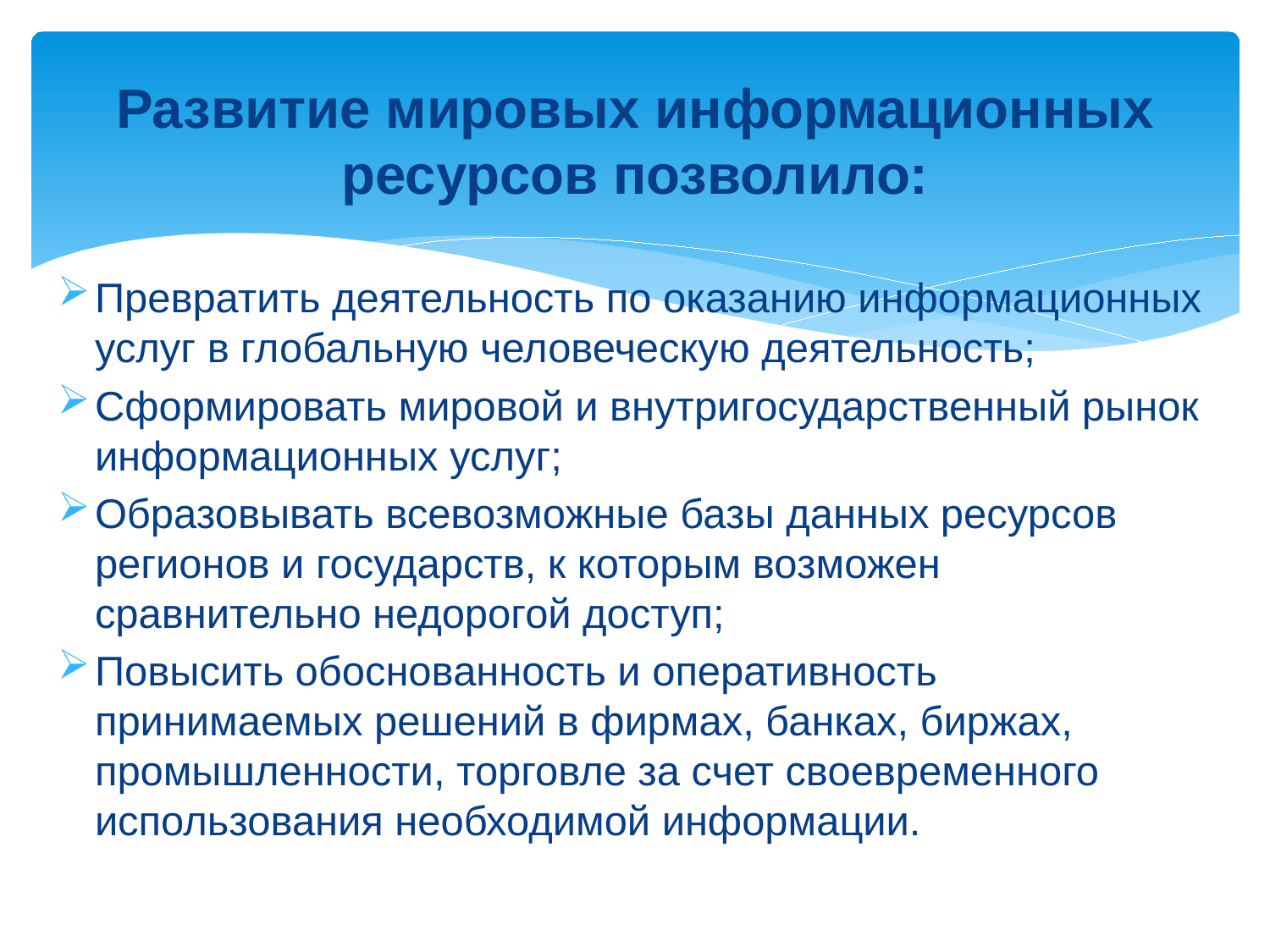

Развитие мировых информационных ресурсов позволило:

Превратить деятельность по оказанию информационных услуг в глобальную человеческую деятельность;
Сформировать мировой и внутригосударственный рынок информационных услуг;
Образовывать всевозможные базы данных ресурсов регионов и государств, к которым возможен сравнительно недорогой доступ;
Повысить обоснованность и оперативность принимаемых решений в фирмах, банках, биржах, промышленности, торговле за счет своевременного использования необходимой информации.